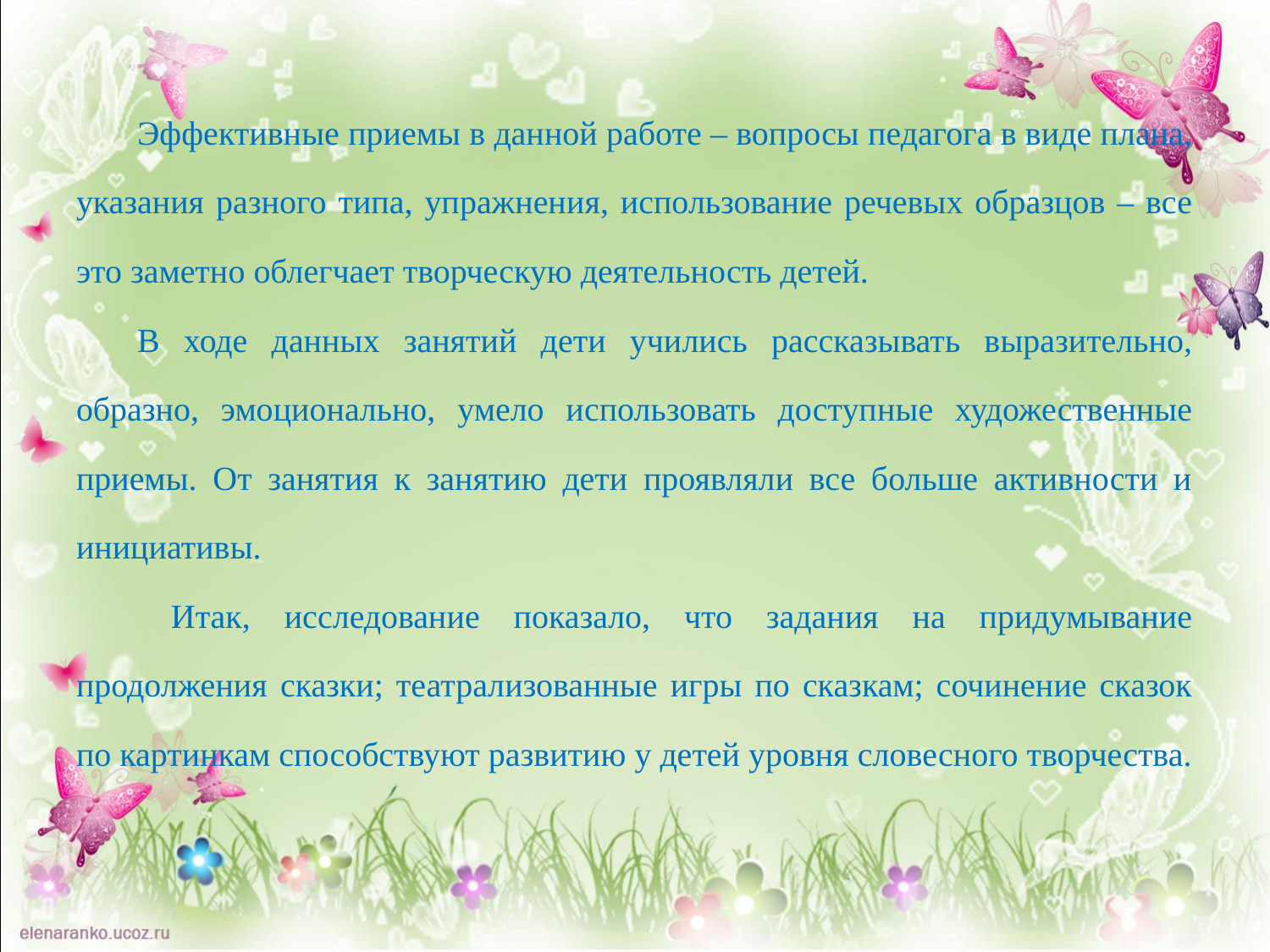

Эффективные приемы в данной работе – вопросы педагога в виде плана, указания разного типа, упражнения, использование речевых образцов – все это заметно облегчает творческую деятельность детей.
В ходе данных занятий дети учились рассказывать выразительно, образно, эмоционально, умело использовать доступные художественные приемы. От занятия к занятию дети проявляли все больше активности и инициативы.
 Итак, исследование показало, что задания на придумывание продолжения сказки; театрализованные игры по сказкам; сочинение сказок по картинкам способствуют развитию у детей уровня словесного творчества.